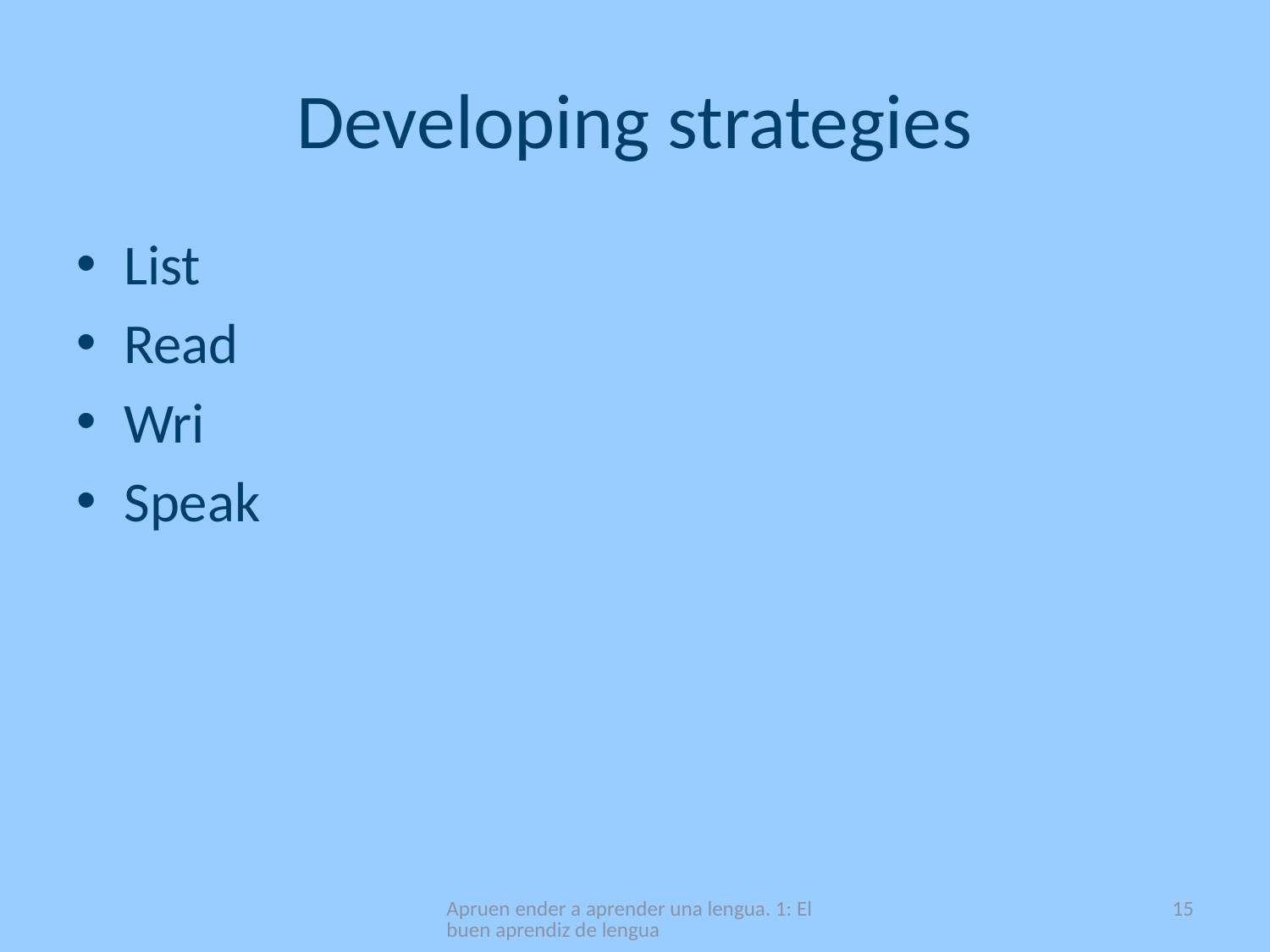

# Developing strategies
List
Read
Wri
Speak
Apruen ender a aprender una lengua. 1: El buen aprendiz de lengua
15